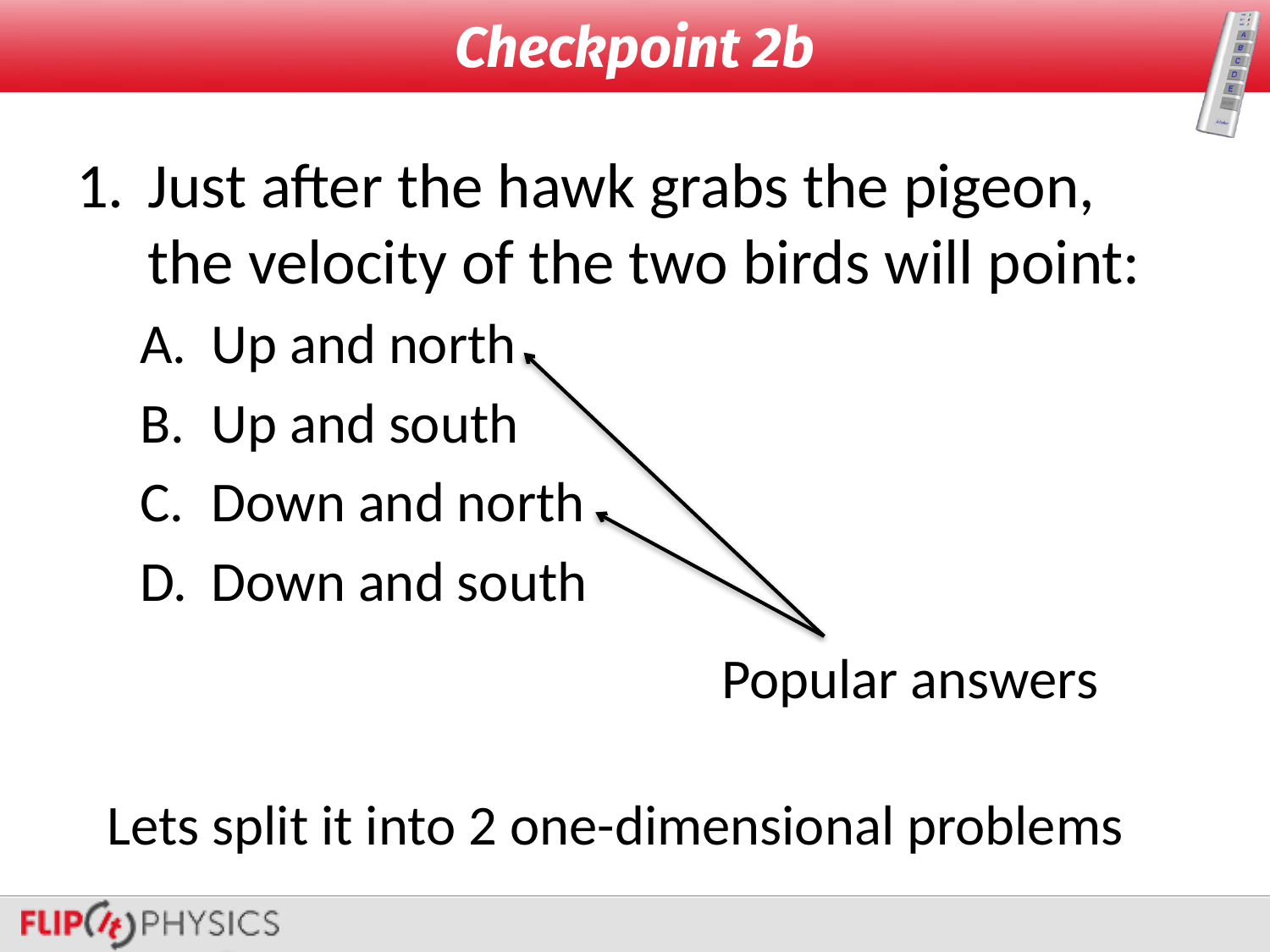

# Checkpoint 2b
Just after the hawk grabs the pigeon, the velocity of the two birds will point:
Up and north
Up and south
Down and north
Down and south
Popular answers
Lets split it into 2 one-dimensional problems